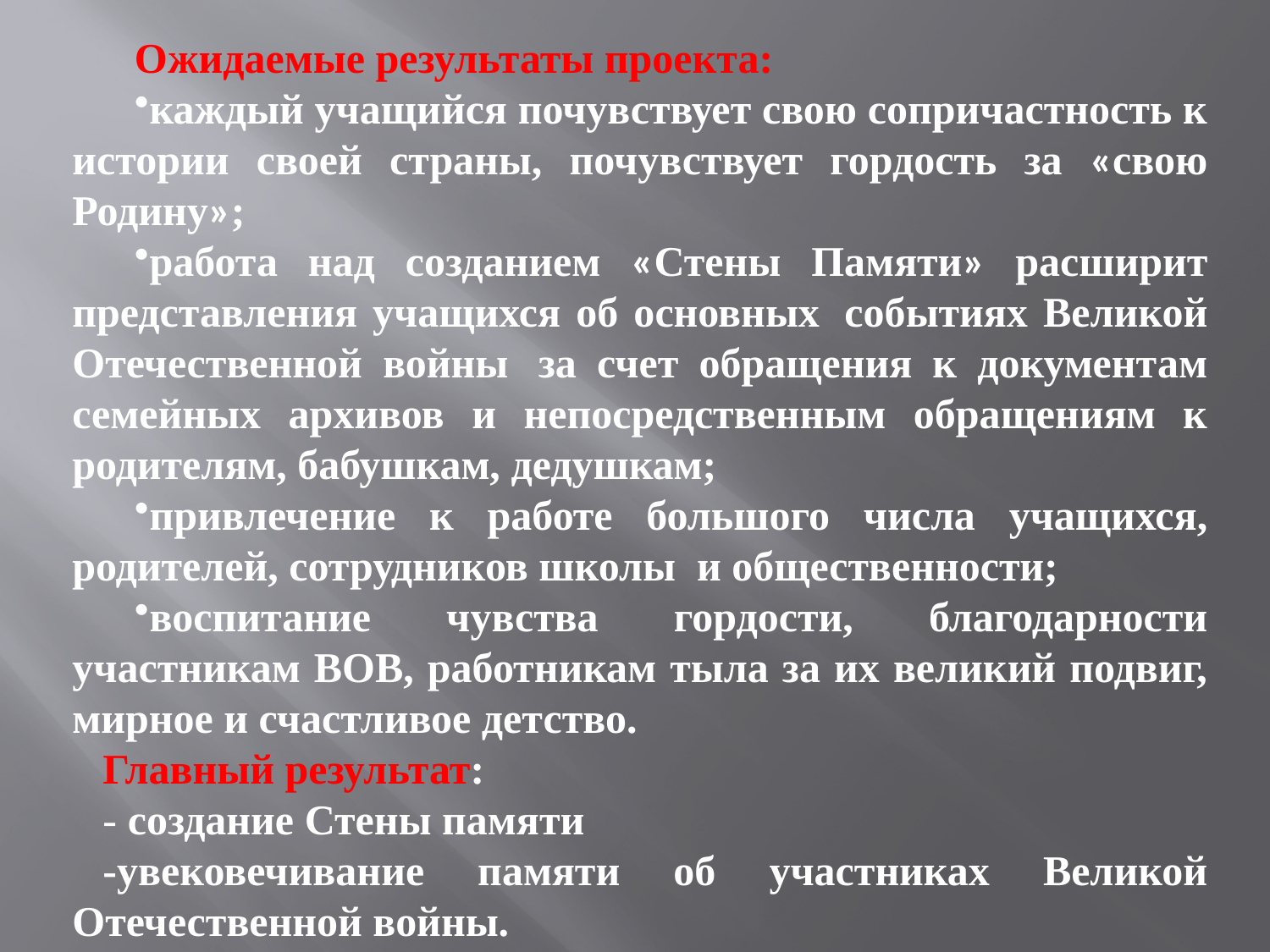

Ожидаемые результаты проекта:
каждый учащийся почувствует свою сопричастность к истории своей страны, почувствует гордость за «свою Родину»;
работа над созданием «Стены Памяти» расширит представления учащихся об основных  событиях Великой Отечественной войны  за счет обращения к документам семейных архивов и непосредственным обращениям к родителям, бабушкам, дедушкам;
привлечение к работе большого числа учащихся, родителей, сотрудников школы  и общественности;
воспитание чувства гордости, благодарности участникам ВОВ, работникам тыла за их великий подвиг, мирное и счастливое детство.
Главный результат:
- создание Стены памяти
-увековечивание памяти об участниках Великой Отечественной войны.